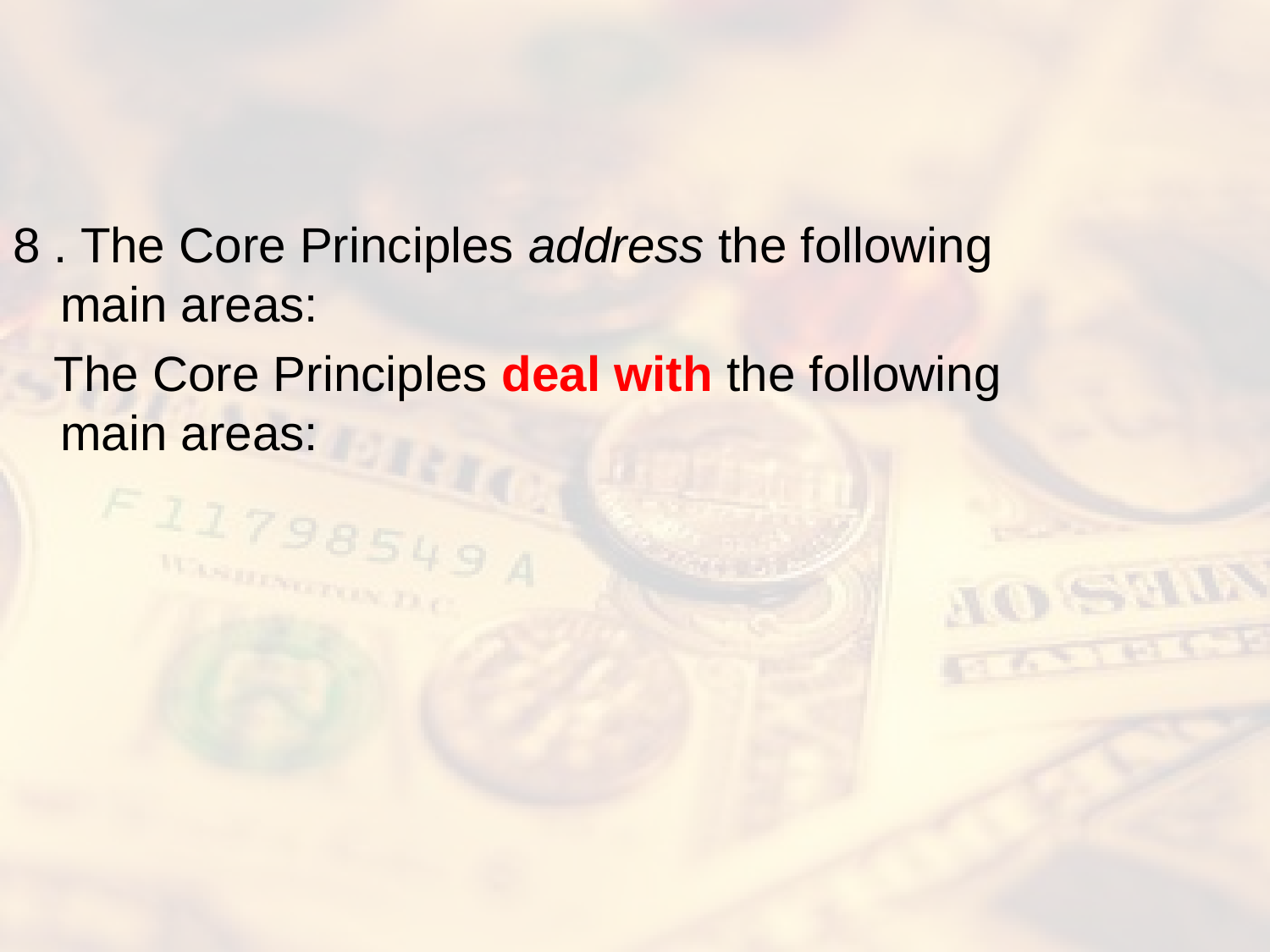

8 . The Core Principles address the following main areas:
   The Core Principles deal with the following main areas:

#